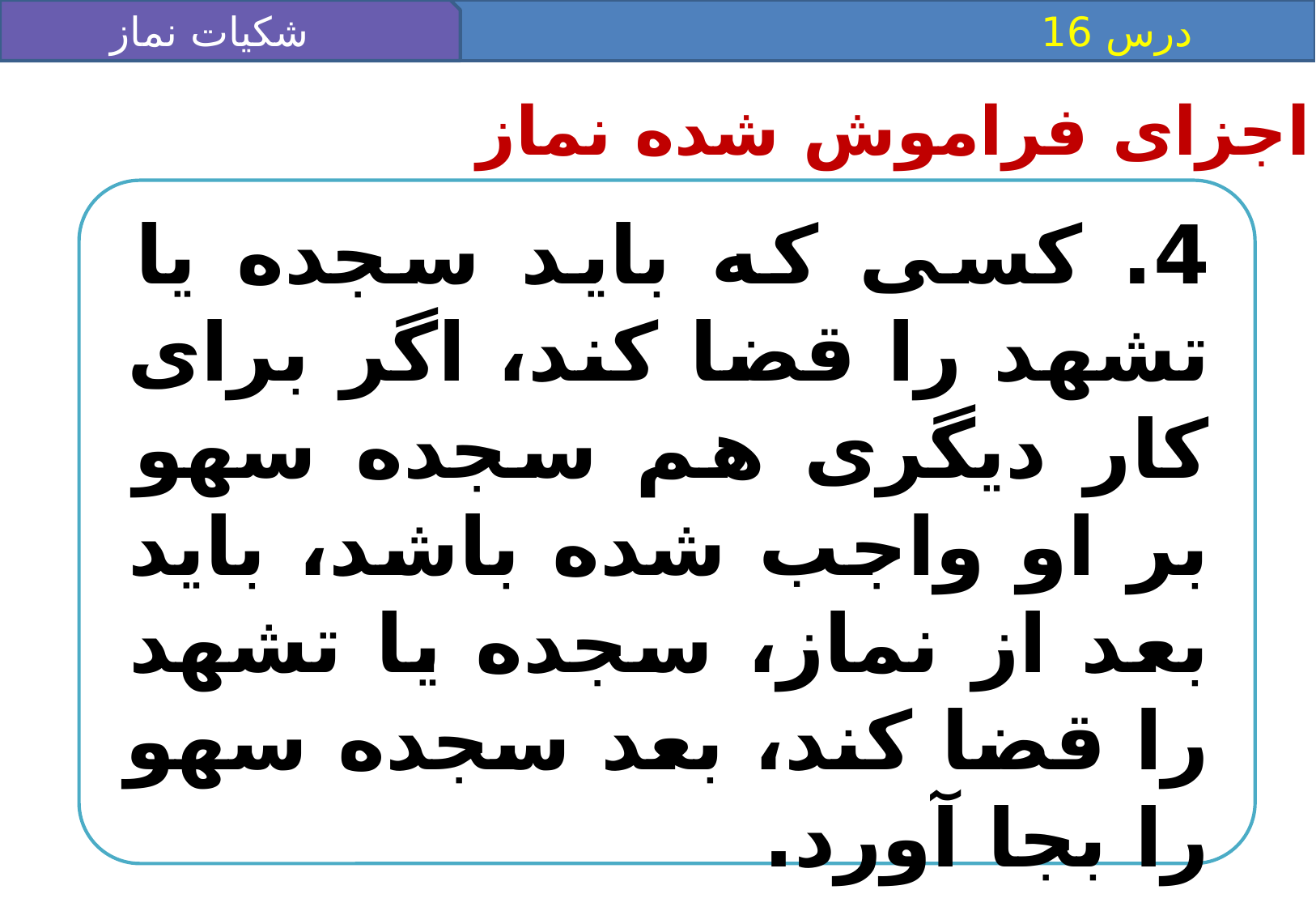

شکیات نماز 2
 درس 16
اجزاى فراموش شده نماز

4. كسى كه بايد سجده يا تشهد را قضا كند، اگر براى كار ديگرى هم سجده سهو بر او واجب شده باشد، بايد بعد از نماز، سجده يا تشهد را قضا كند، بعد سجده سهو را بجا آورد.